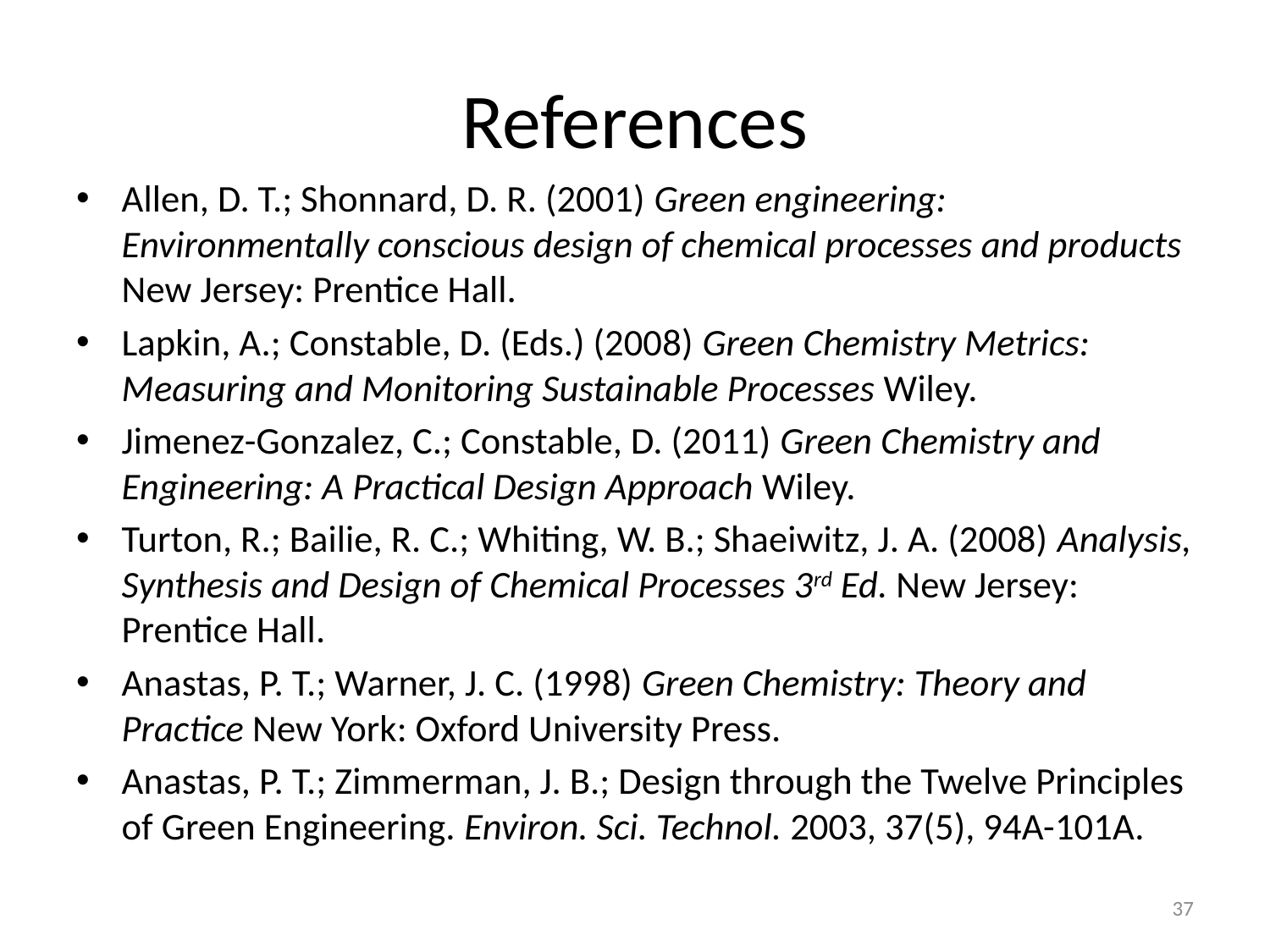

# References
Allen, D. T.; Shonnard, D. R. (2001) Green engineering: Environmentally conscious design of chemical processes and products New Jersey: Prentice Hall.
Lapkin, A.; Constable, D. (Eds.) (2008) Green Chemistry Metrics: Measuring and Monitoring Sustainable Processes Wiley.
Jimenez-Gonzalez, C.; Constable, D. (2011) Green Chemistry and Engineering: A Practical Design Approach Wiley.
Turton, R.; Bailie, R. C.; Whiting, W. B.; Shaeiwitz, J. A. (2008) Analysis, Synthesis and Design of Chemical Processes 3rd Ed. New Jersey: Prentice Hall.
Anastas, P. T.; Warner, J. C. (1998) Green Chemistry: Theory and Practice New York: Oxford University Press.
Anastas, P. T.; Zimmerman, J. B.; Design through the Twelve Principles of Green Engineering. Environ. Sci. Technol. 2003, 37(5), 94A-101A.

37